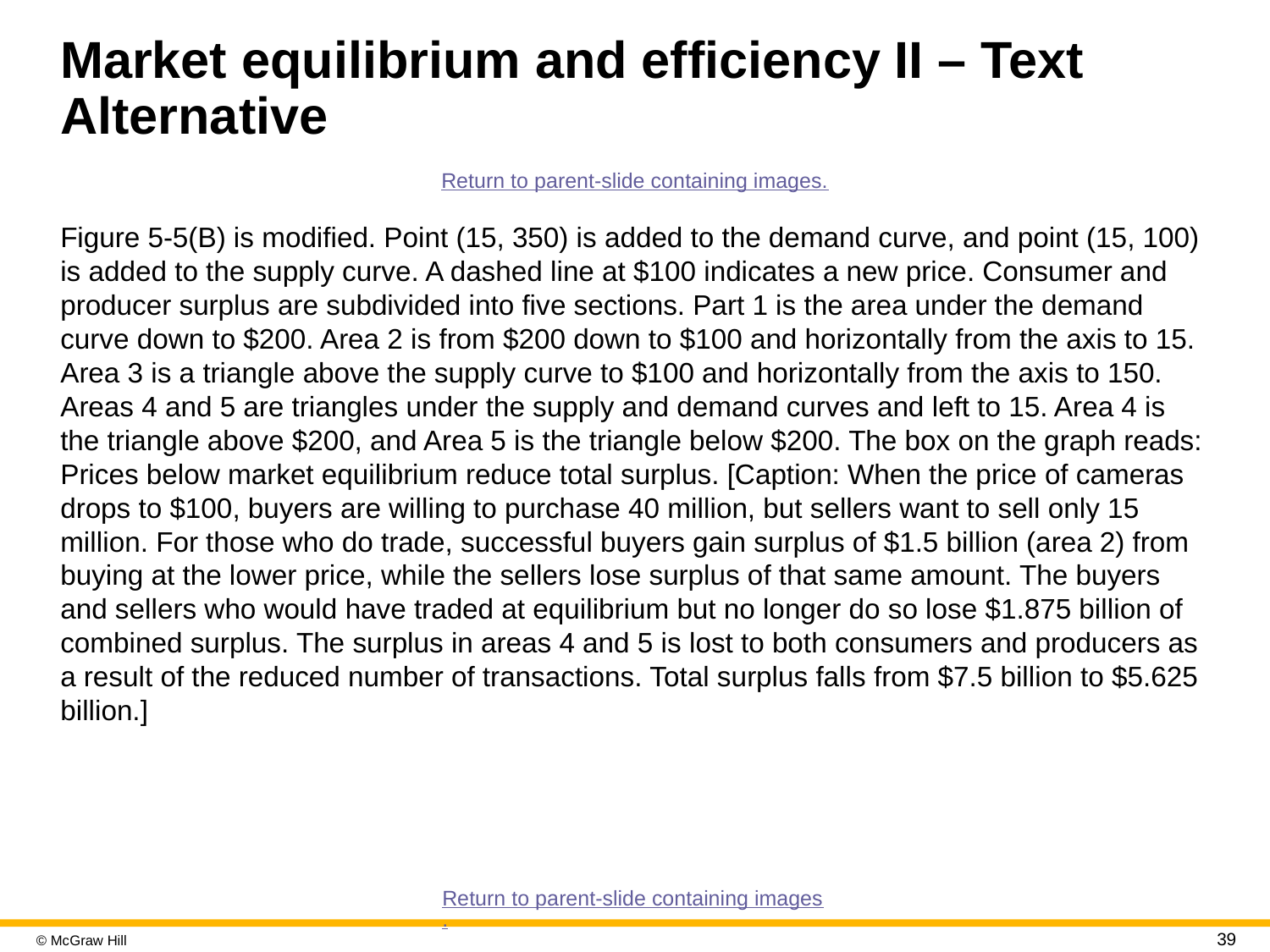

# Market equilibrium and efficiency II – Text Alternative
Return to parent-slide containing images.
Figure 5-5(B) is modified. Point (15, 350) is added to the demand curve, and point (15, 100) is added to the supply curve. A dashed line at $100 indicates a new price. Consumer and producer surplus are subdivided into five sections. Part 1 is the area under the demand curve down to $200. Area 2 is from $200 down to $100 and horizontally from the axis to 15. Area 3 is a triangle above the supply curve to $100 and horizontally from the axis to 150. Areas 4 and 5 are triangles under the supply and demand curves and left to 15. Area 4 is the triangle above $200, and Area 5 is the triangle below $200. The box on the graph reads: Prices below market equilibrium reduce total surplus. [Caption: When the price of cameras drops to $100, buyers are willing to purchase 40 million, but sellers want to sell only 15 million. For those who do trade, successful buyers gain surplus of $1.5 billion (area 2) from buying at the lower price, while the sellers lose surplus of that same amount. The buyers and sellers who would have traded at equilibrium but no longer do so lose $1.875 billion of combined surplus. The surplus in areas 4 and 5 is lost to both consumers and producers as a result of the reduced number of transactions. Total surplus falls from $7.5 billion to $5.625 billion.]
Return to parent-slide containing images.